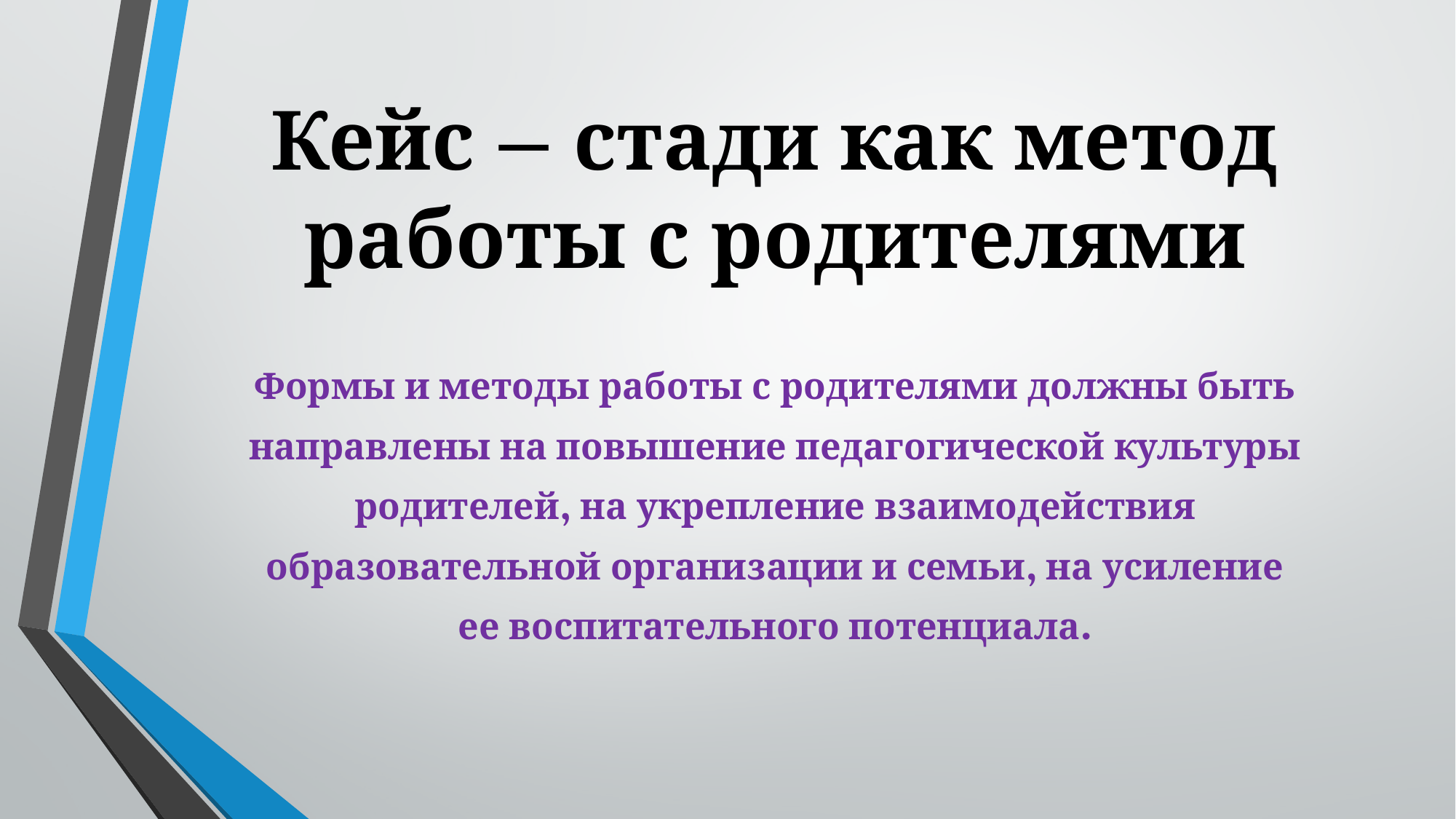

# Кейс – стади как метод работы с родителями
Формы и методы работы с родителями должны быть
направлены на повышение педагогической культуры
родителей, на укрепление взаимодействия
образовательной организации и семьи, на усиление
ее воспитательного потенциала.